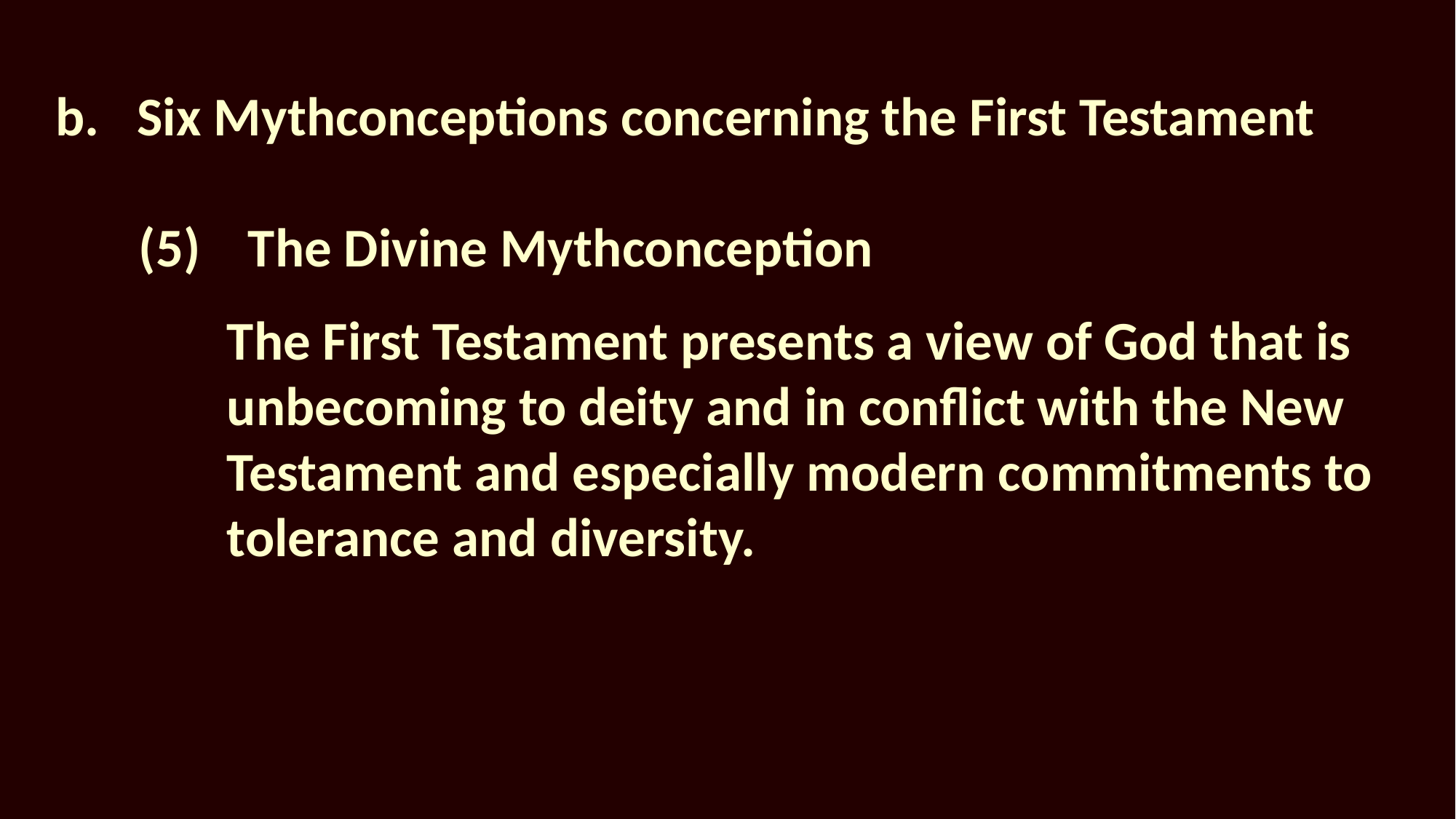

# b.	Six Mythconceptions concerning the First Testament
(5)	The Divine Mythconception
The First Testament presents a view of God that is unbecoming to deity and in conflict with the New Testament and especially modern commitments to tolerance and diversity.